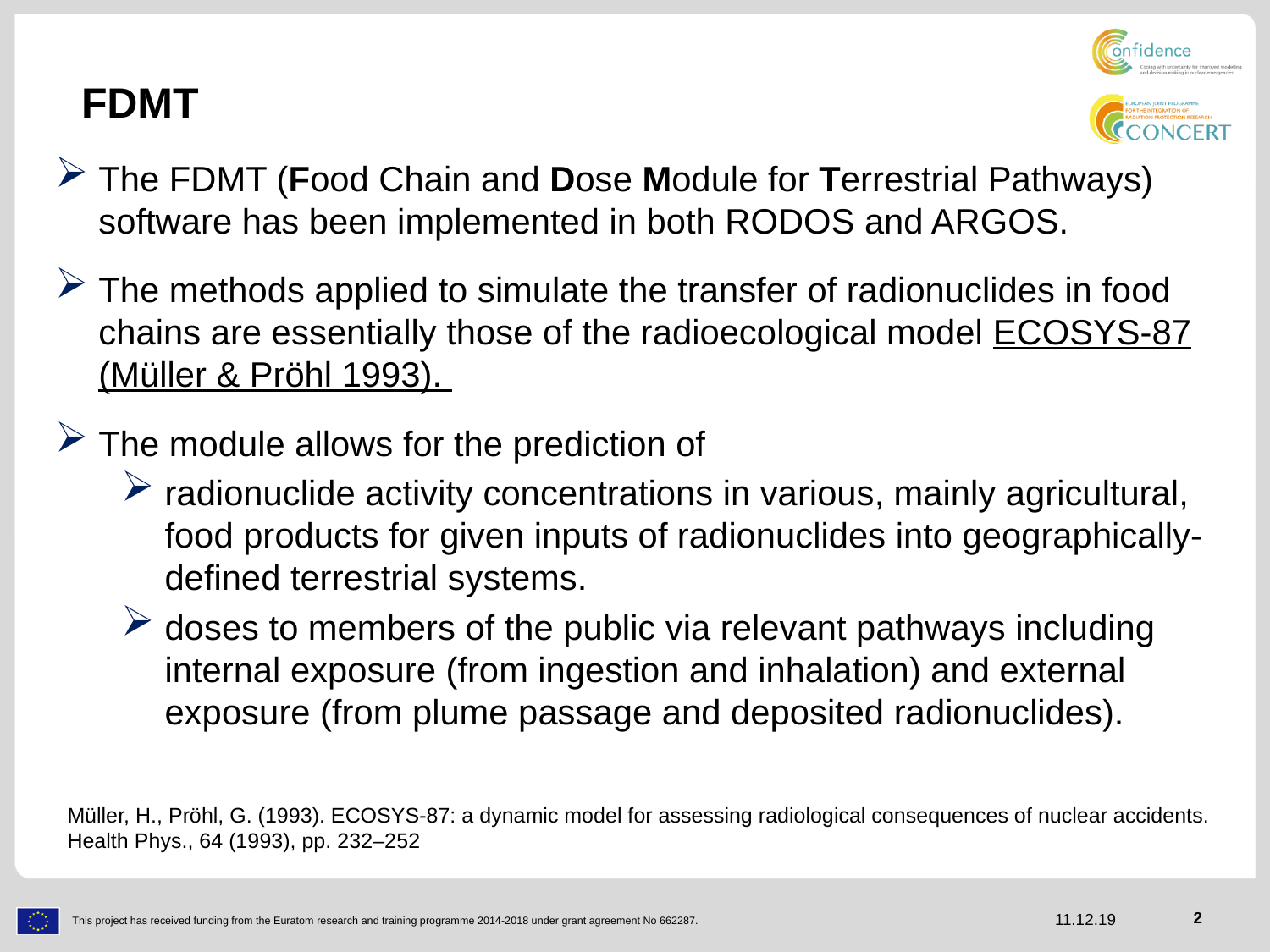

# FDMT
The FDMT (Food Chain and Dose Module for Terrestrial Pathways) software has been implemented in both RODOS and ARGOS.

The methods applied to simulate the transfer of radionuclides in food chains are essentially those of the radioecological model ECOSYS-87 (Müller & Pröhl 1993).

The module allows for the prediction of
radionuclide activity concentrations in various, mainly agricultural, food products for given inputs of radionuclides into geographically-defined terrestrial systems.
doses to members of the public via relevant pathways including internal exposure (from ingestion and inhalation) and external exposure (from plume passage and deposited radionuclides).
Müller, H., Pröhl, G. (1993). ECOSYS-87: a dynamic model for assessing radiological consequences of nuclear accidents. Health Phys., 64 (1993), pp. 232–252